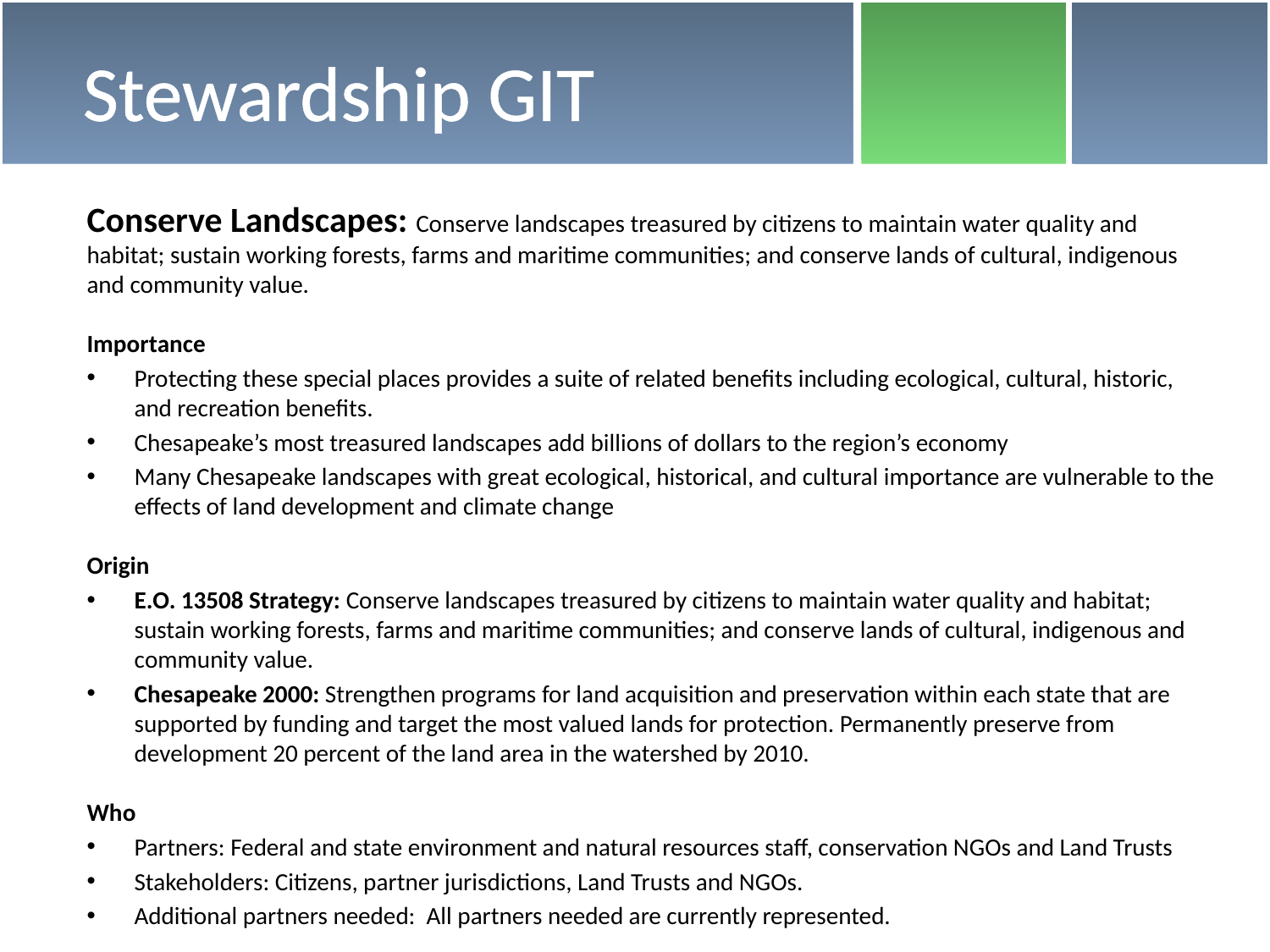

# Stewardship GIT
Conserve Landscapes: Conserve landscapes treasured by citizens to maintain water quality and habitat; sustain working forests, farms and maritime communities; and conserve lands of cultural, indigenous and community value.

Importance
Protecting these special places provides a suite of related benefits including ecological, cultural, historic, and recreation benefits.
Chesapeake’s most treasured landscapes add billions of dollars to the region’s economy
Many Chesapeake landscapes with great ecological, historical, and cultural importance are vulnerable to the effects of land development and climate change

Origin
E.O. 13508 Strategy: Conserve landscapes treasured by citizens to maintain water quality and habitat; sustain working forests, farms and maritime communities; and conserve lands of cultural, indigenous and community value.
Chesapeake 2000: Strengthen programs for land acquisition and preservation within each state that are supported by funding and target the most valued lands for protection. Permanently preserve from development 20 percent of the land area in the watershed by 2010.

Who
Partners: Federal and state environment and natural resources staff, conservation NGOs and Land Trusts
Stakeholders: Citizens, partner jurisdictions, Land Trusts and NGOs.
Additional partners needed:  All partners needed are currently represented.